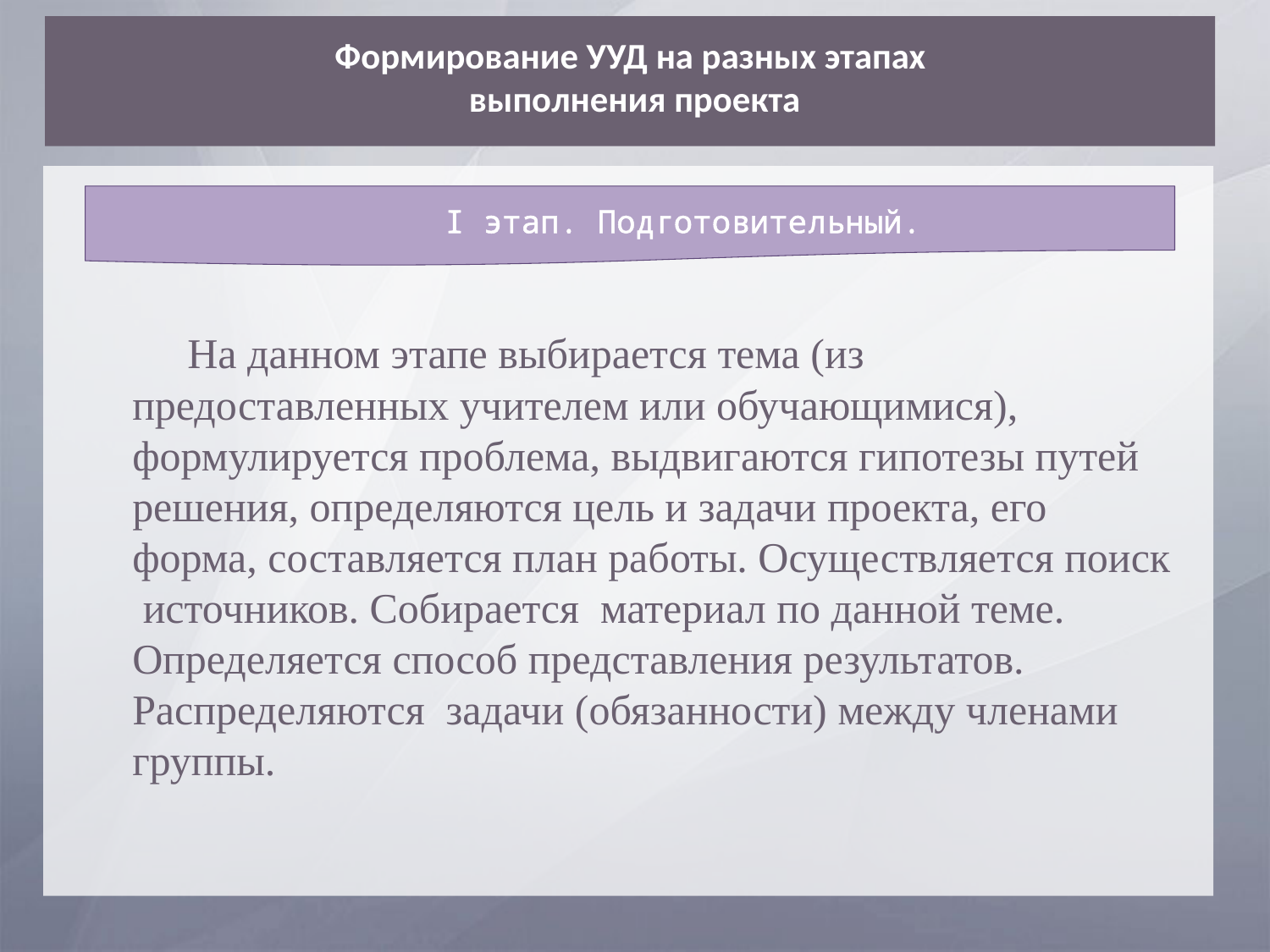

Формирование УУД на разных этапах
выполнения проекта

I этап. Подготовительный.
         На данном этапе выбирается тема (из предоставленных учителем или обучающимися), формулируется проблема, выдвигаются гипотезы путей решения, определяются цель и задачи проекта, его форма, составляется план работы. Осуществляется поиск  источников. Собирается  материал по данной теме. Определяется способ представления результатов.  Распределяются  задачи (обязанности) между членами группы.